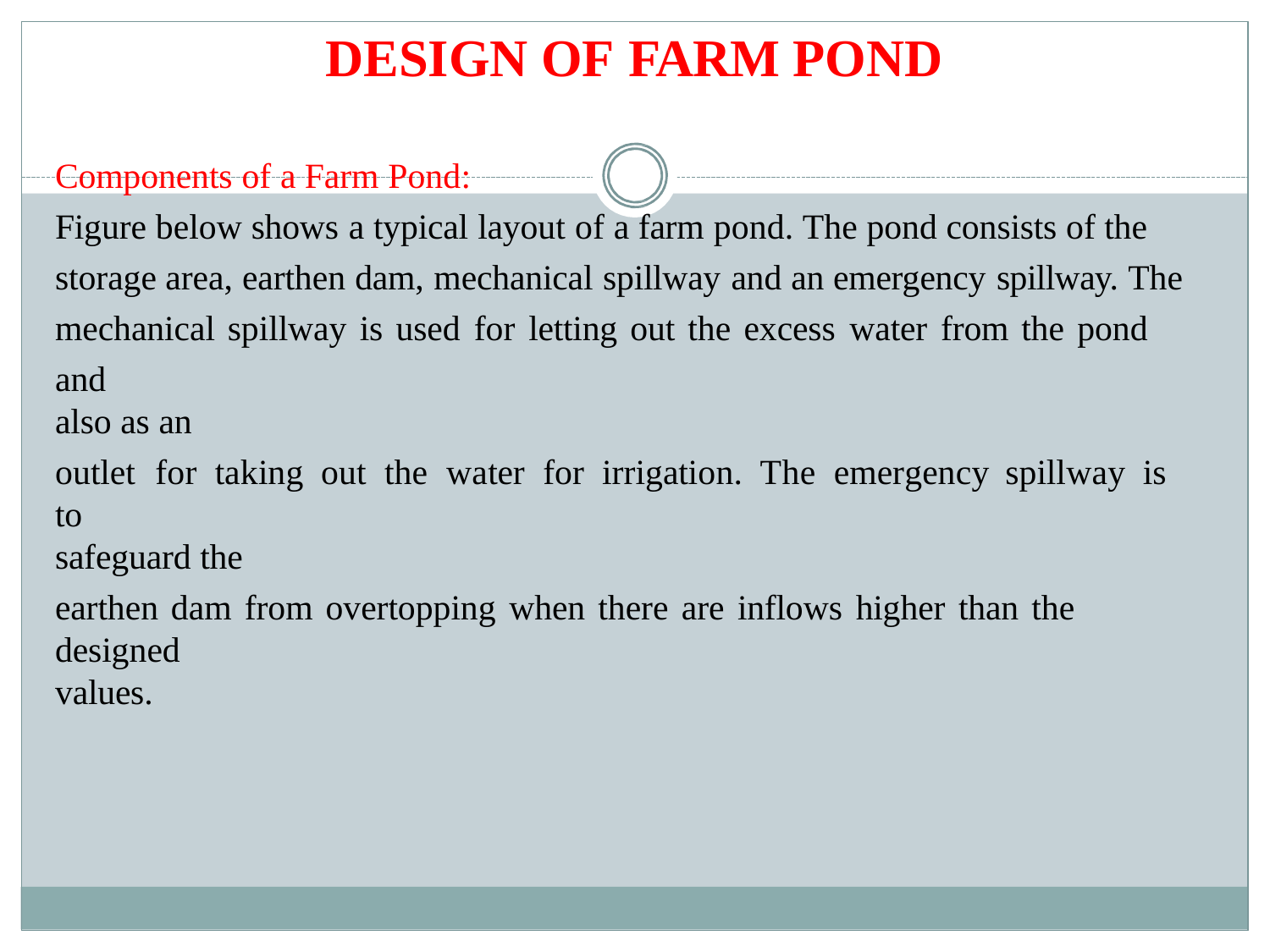

# DESIGN OF FARM POND
Components of a Farm Pond:
Figure below shows a typical layout of a farm pond. The pond consists of the  storage area, earthen dam, mechanical spillway and an emergency spillway. The  mechanical spillway is used for letting out the excess water from the pond and
also as an
outlet	for	taking	out	the	water	for	irrigation.	The	emergency	spillway	is	to
safeguard the
earthen dam from overtopping when there are inflows higher than the designed
values.